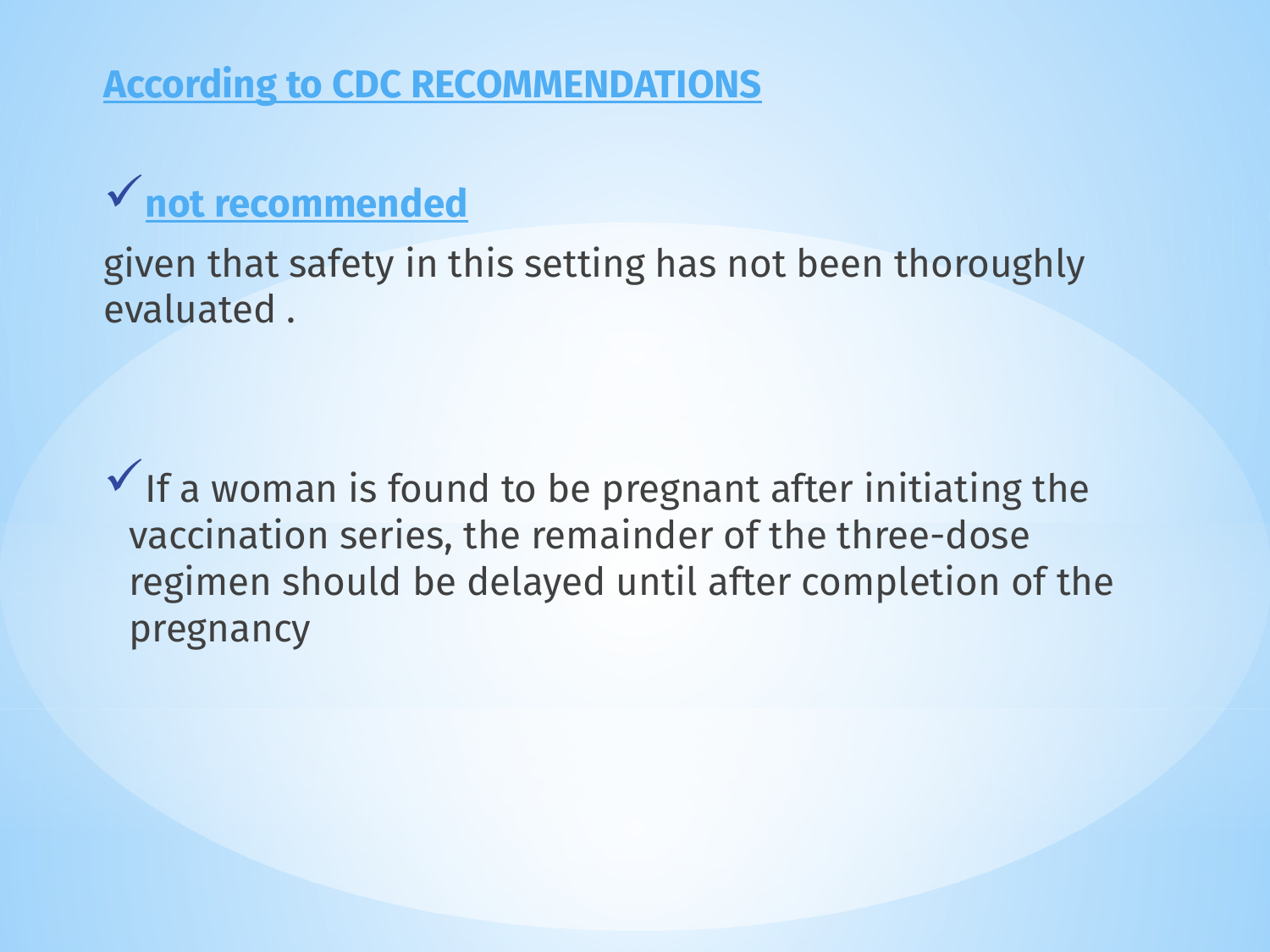

According to CDC RECOMMENDATIONS

not recommended
given that safety in this setting has not been thoroughly evaluated .

If a woman is found to be pregnant after initiating the vaccination series, the remainder of the three-dose regimen should be delayed until after completion of the pregnancy
#